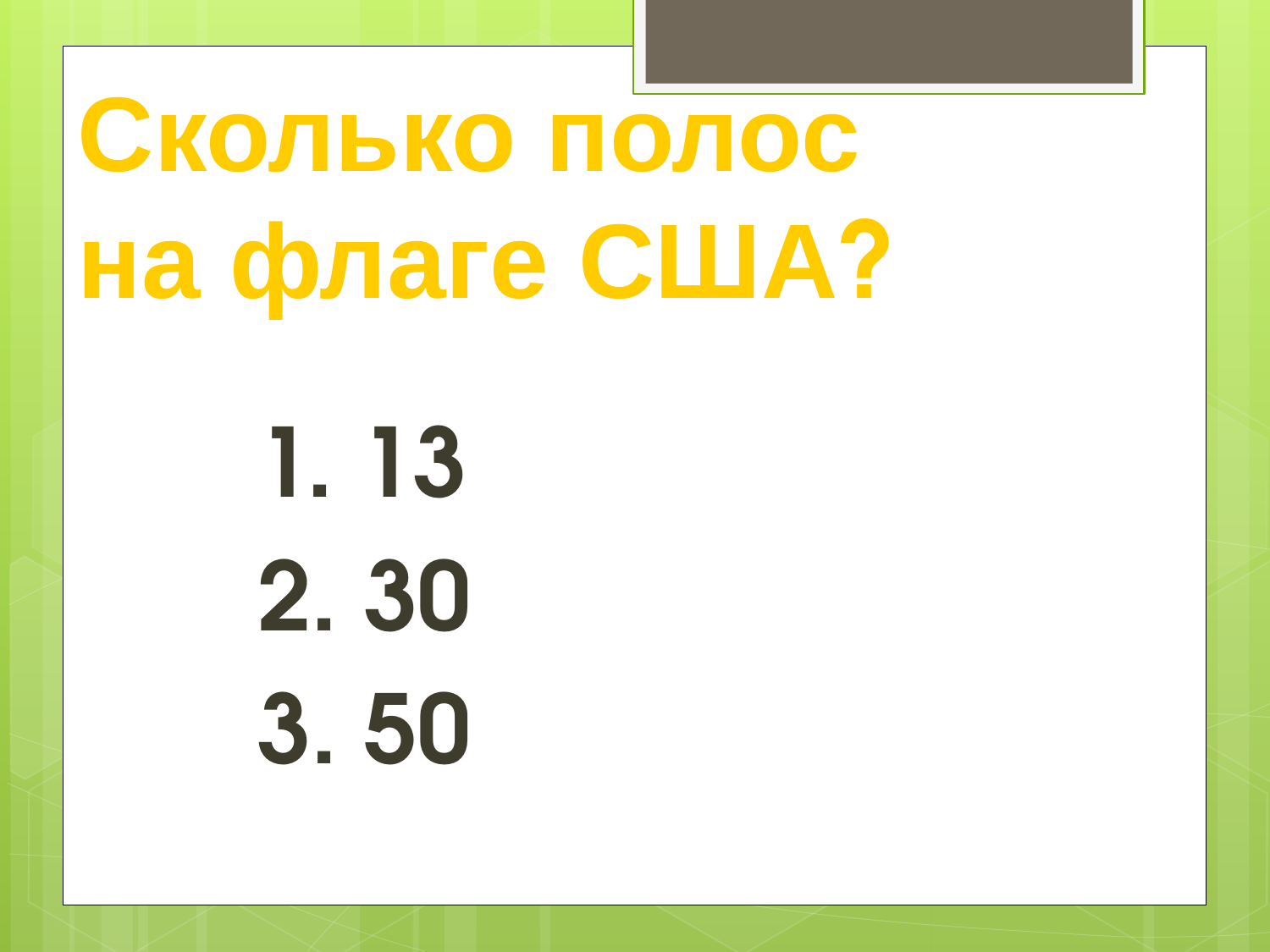

# Сколько полос на флаге США?
1. 13
2. 30
3. 50